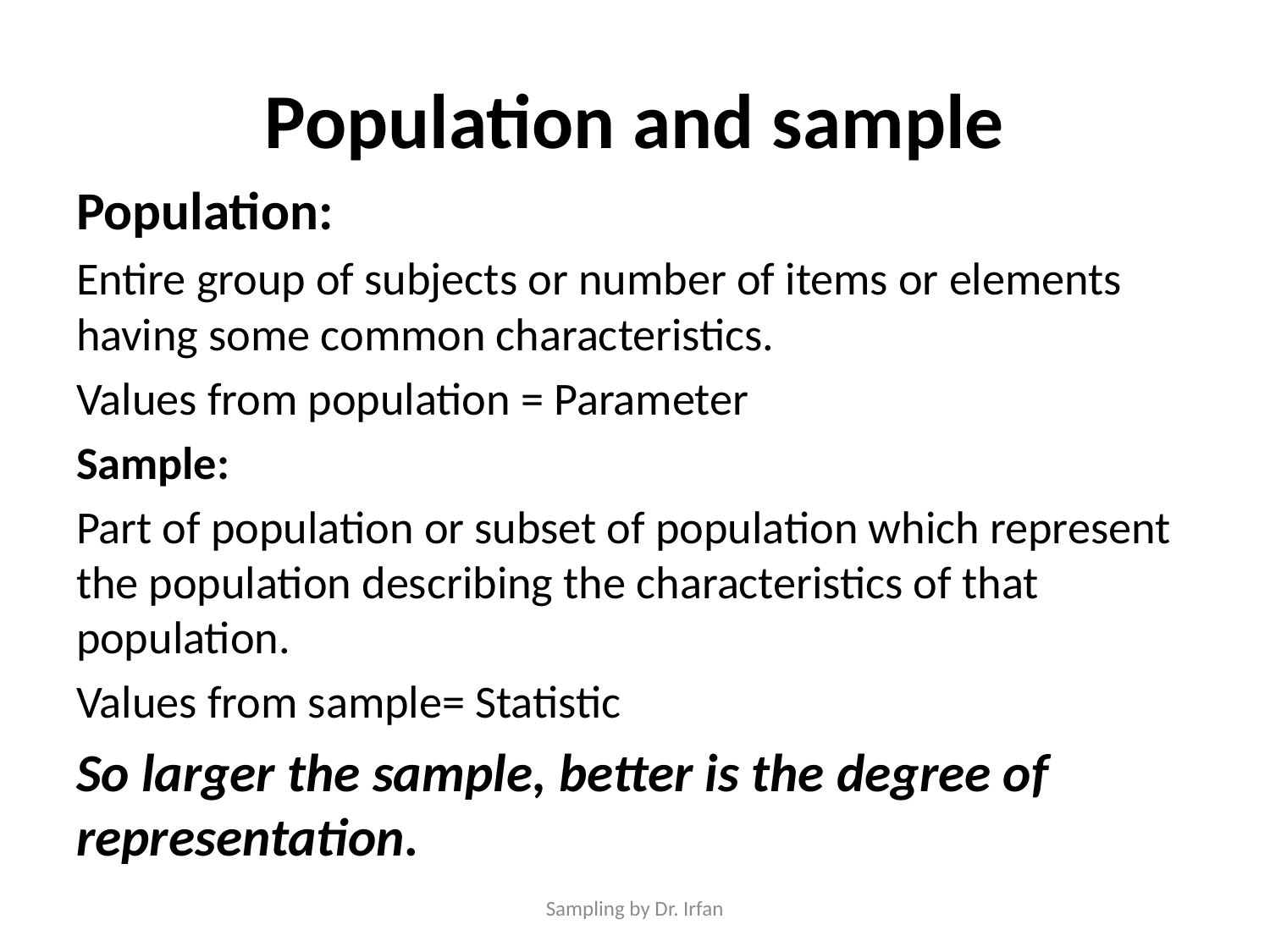

# Population and sample
Population:
Entire group of subjects or number of items or elements having some common characteristics.
Values from population = Parameter
Sample:
Part of population or subset of population which represent the population describing the characteristics of that population.
Values from sample= Statistic
So larger the sample, better is the degree of representation.

Sampling by Dr. Irfan